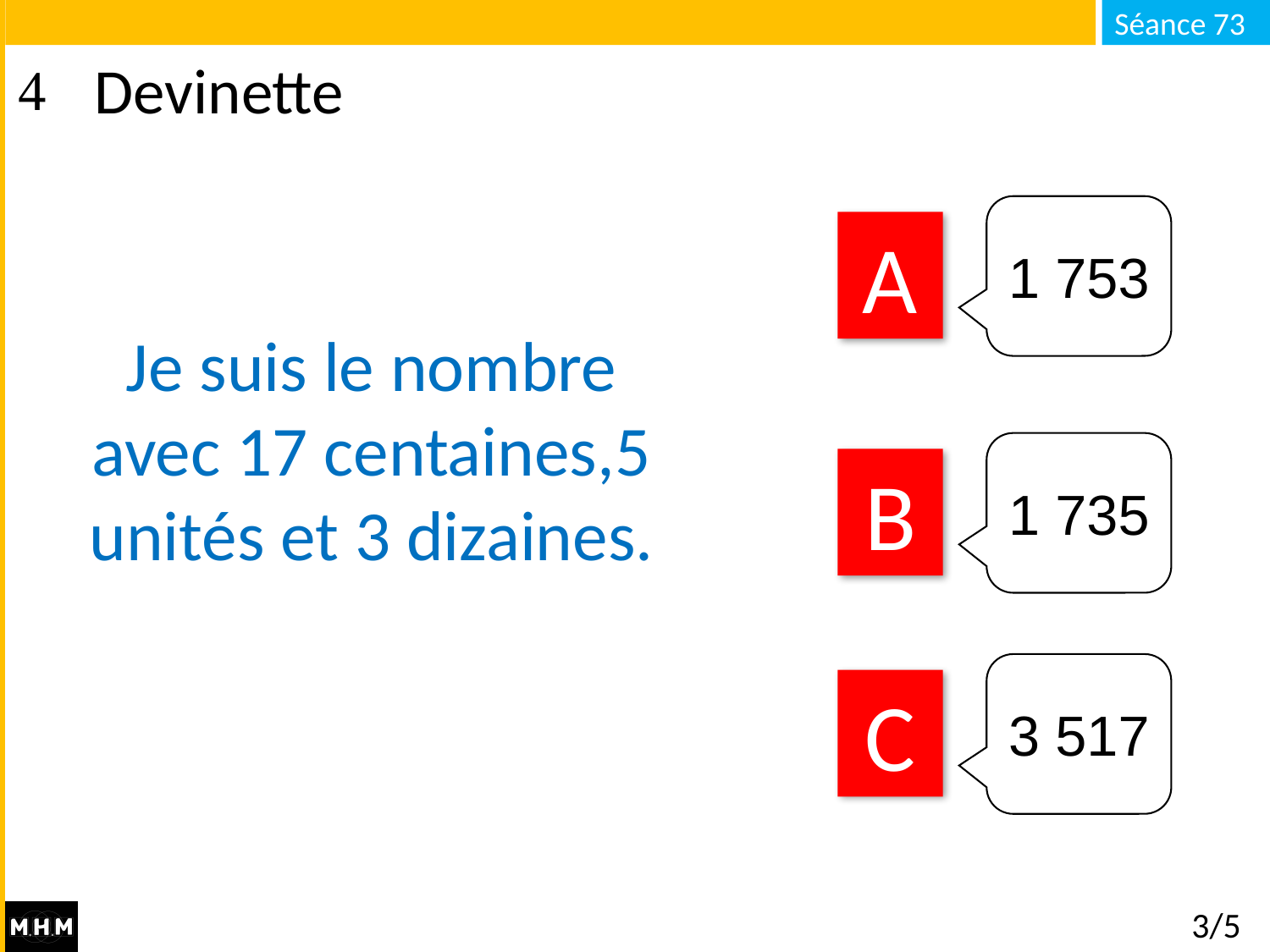

# Devinette
1 753
A
Je suis le nombre avec 17 centaines,5 unités et 3 dizaines.
1 735
B
3 517
C
3/5